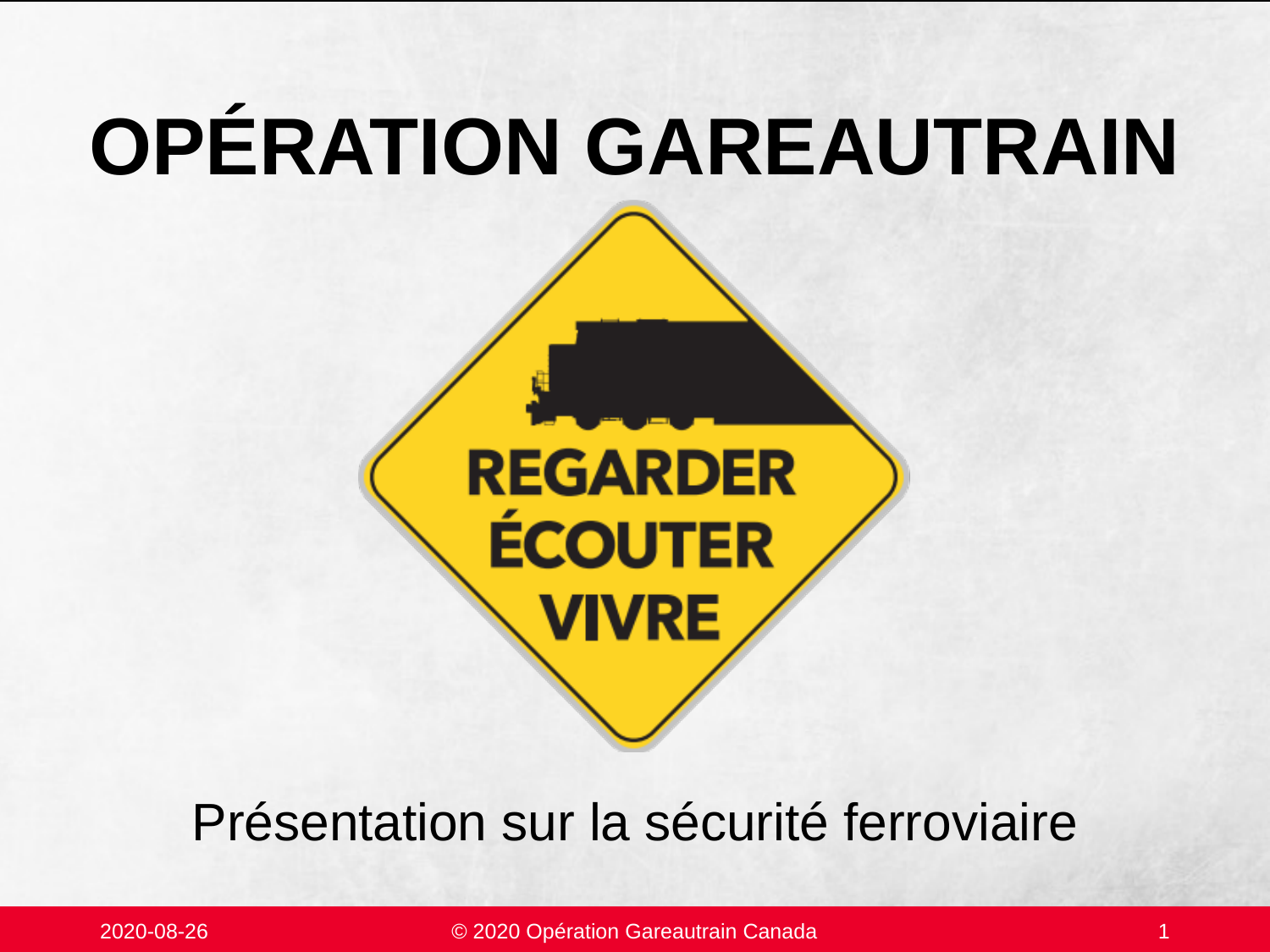

# OPÉRATION GAREAUTRAIN
Présentation sur la sécurité ferroviaire
2020-08-26
© 2020 Opération Gareautrain Canada
1